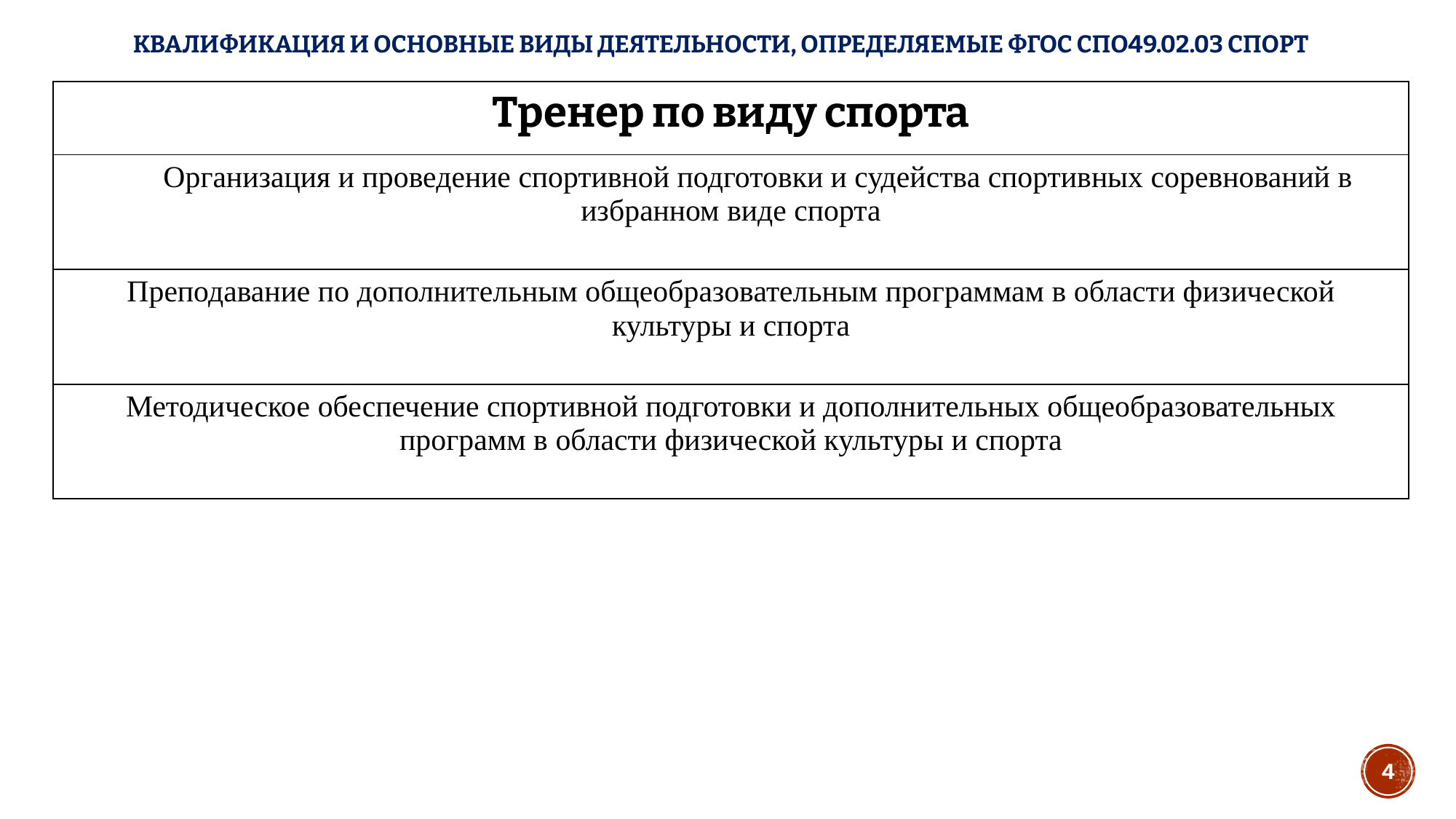

# Квалификация и основные виды деятельности, определяемые ФГОС СПО49.02.03 Спорт
| Тренер по виду спорта |
| --- |
| Организация и проведение спортивной подготовки и судейства спортивных соревнований в избранном виде спорта |
| Преподавание по дополнительным общеобразовательным программам в области физической культуры и спорта |
| Методическое обеспечение спортивной подготовки и дополнительных общеобразовательных программ в области физической культуры и спорта |
4